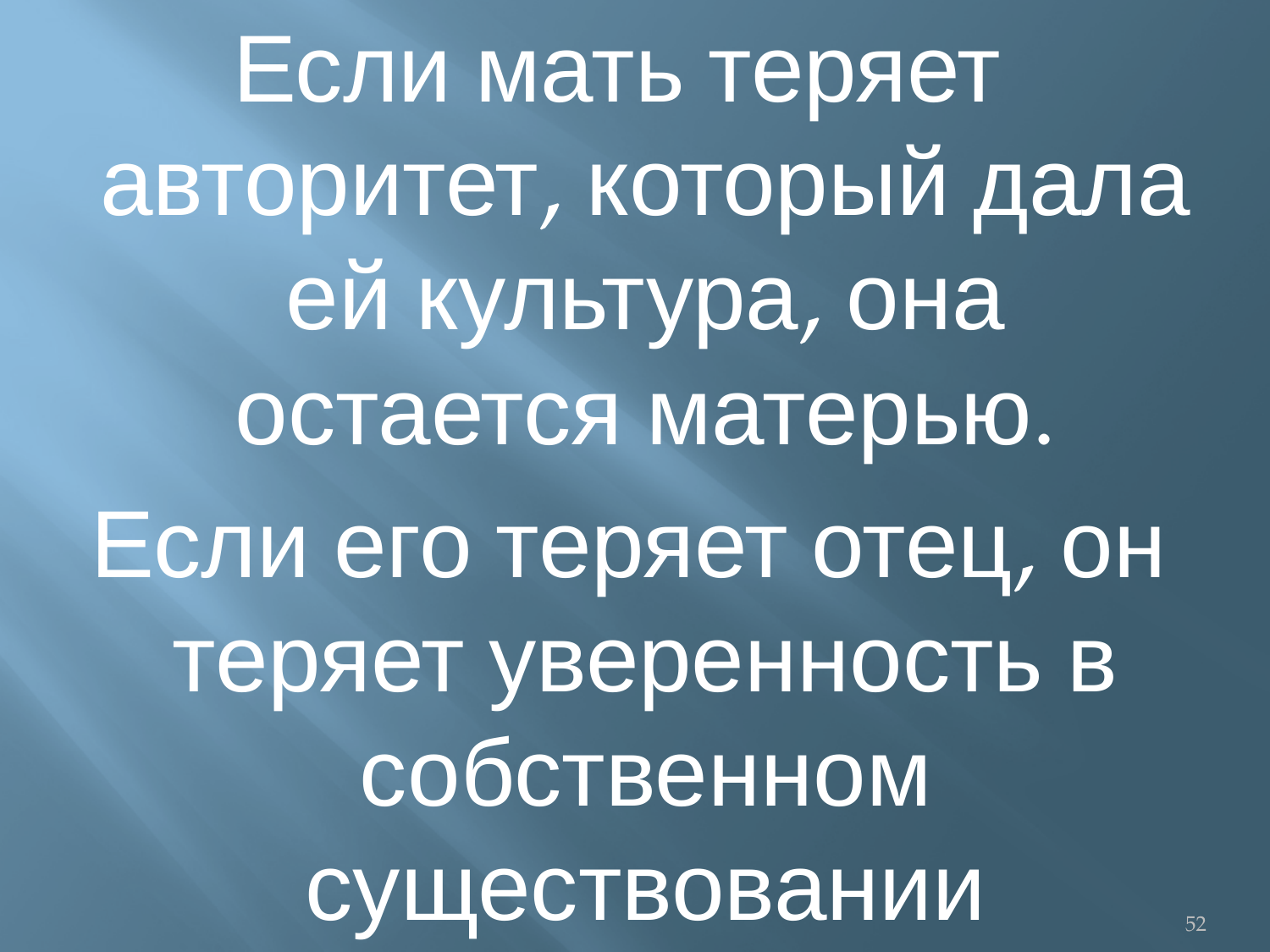

Если мать теряет авторитет, который дала ей культура, она остается матерью.
 Если его теряет отец, он теряет уверенность в собственном существовании
52